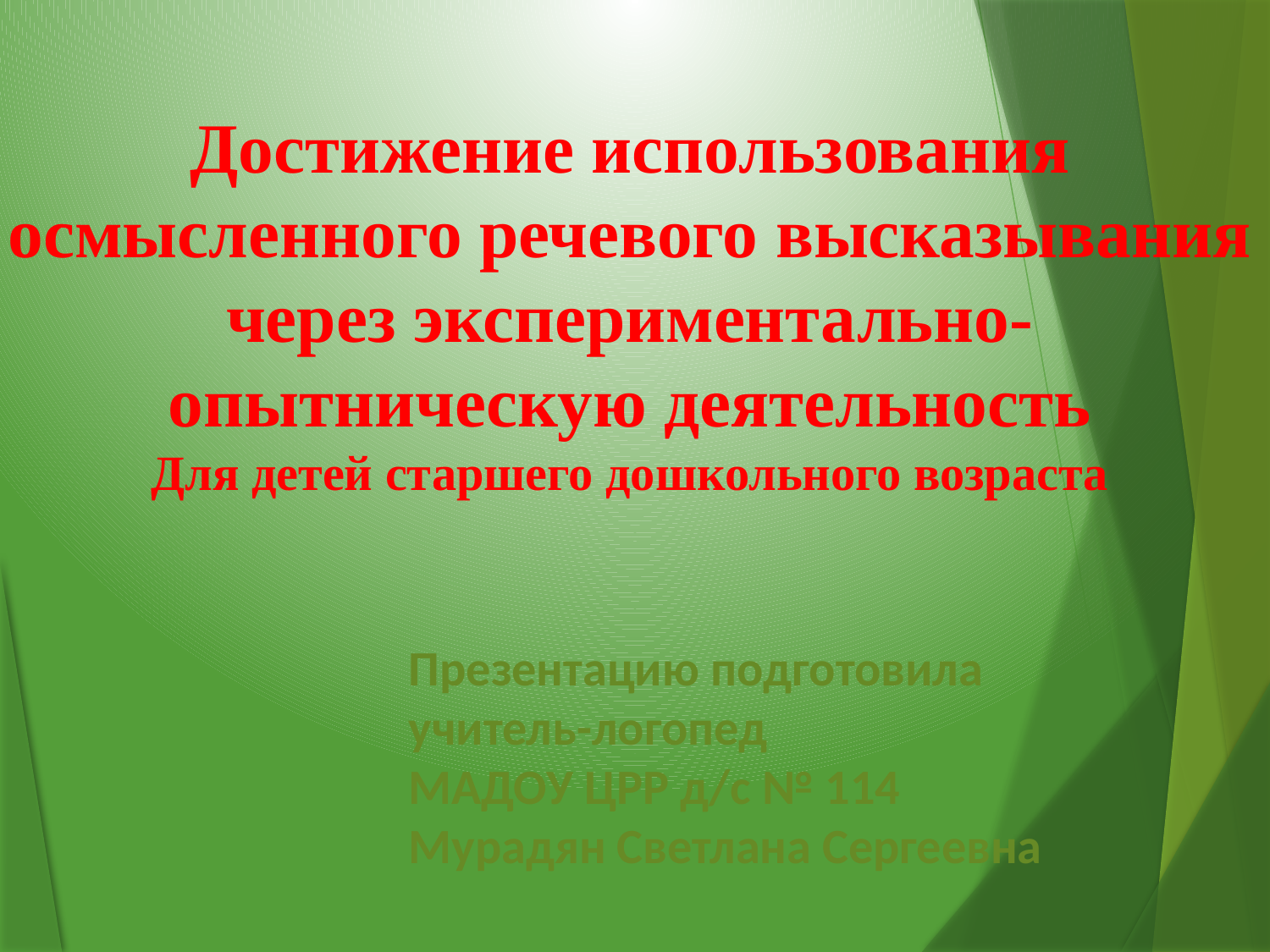

Достижение использования осмысленного речевого высказывания через экспериментально-опытническую деятельность
Для детей старшего дошкольного возраста

Презентацию подготовила
учитель-логопед
МАДОУ ЦРР д/с № 114
Мурадян Светлана Сергеевна